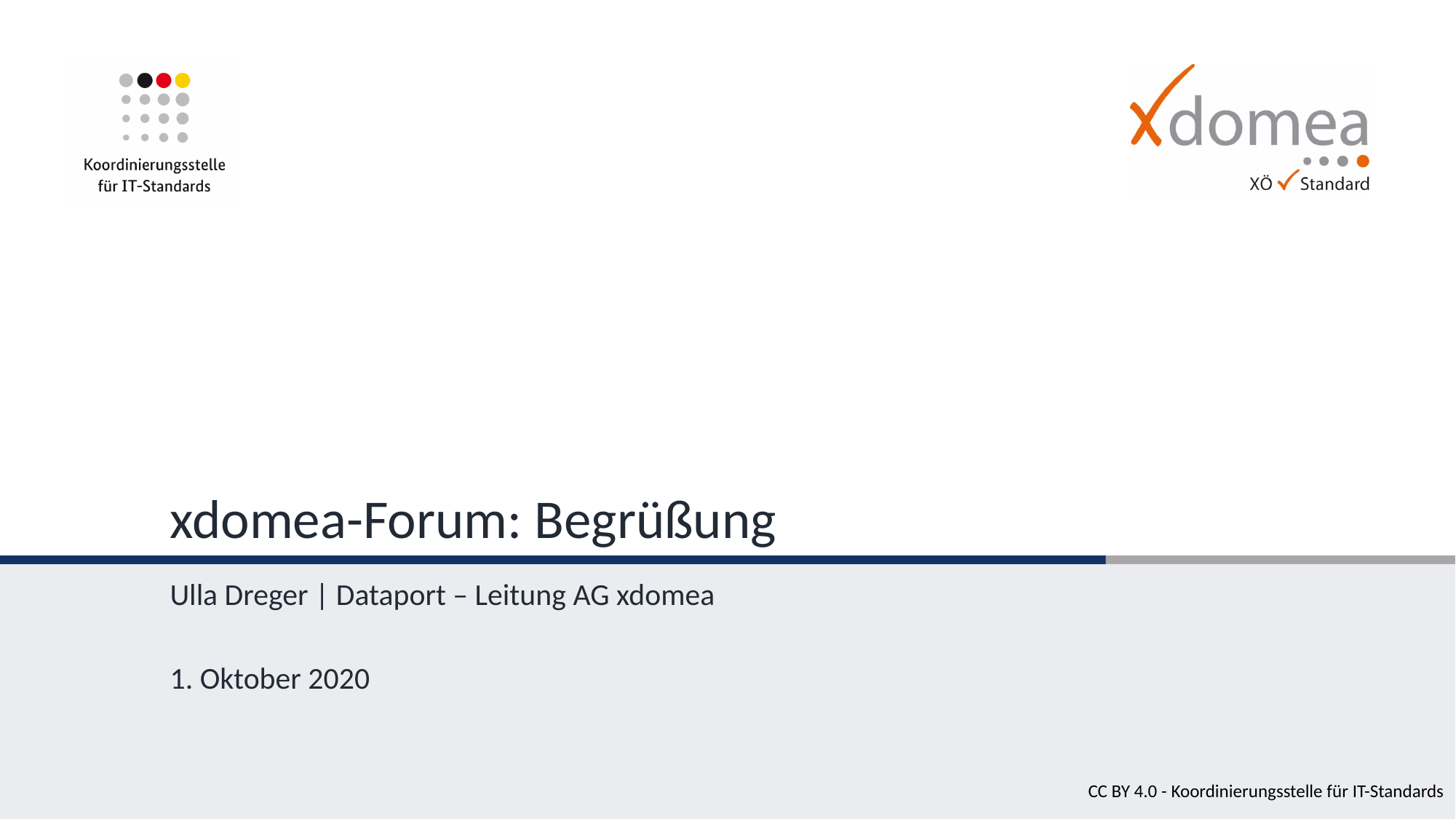

# xdomea-Forum: Begrüßung
Ulla Dreger | Dataport – Leitung AG xdomea

1. Oktober 2020
CC BY 4.0 - Koordinierungsstelle für IT-Standards